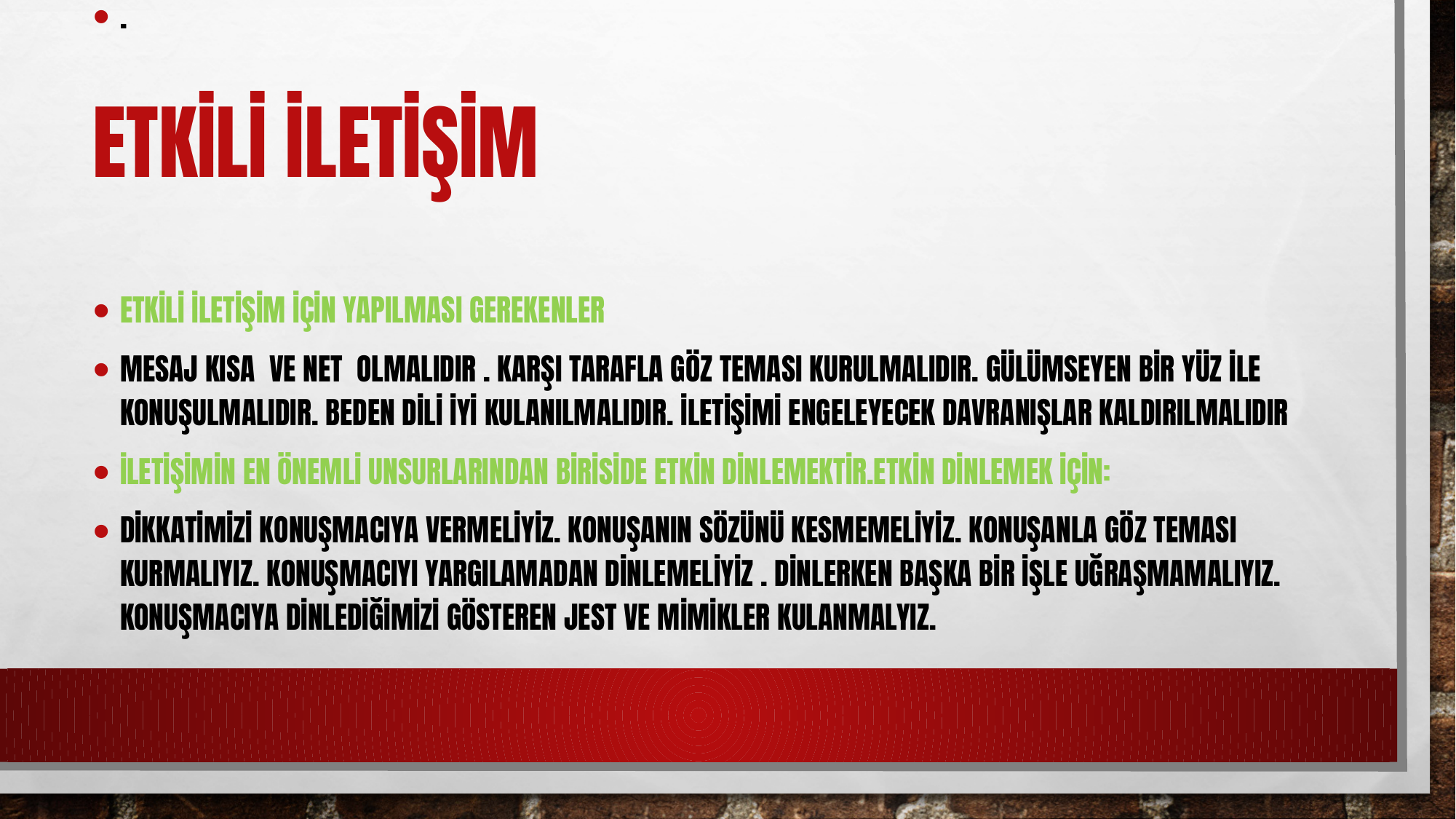

# ETKİLİ İLETİŞİM
.

ETKİLİ İLETİŞİM İÇİN YAPILMASI GEREKENLER
MESAJ KISA  VE NET  OLMALIDIR . KARŞI TARAFLA GÖZ TEMASI KURULMALIDIR. GÜLÜMSEYEN BİR YÜZ İLE KONUŞULMALIDIR. BEDEN DİLİ İYİ KULANILMALIDIR. İLETİŞİMİ ENGELEYECEK DAVRANIŞLAR KALDIRILMALIDIR
İLETİŞİMİN EN ÖNEMLİ UNSURLARINDAN BİRİSİDE ETKİN DİNLEMEKTİR.ETKİN DİNLEMEK İÇİN:
DİKKATİMİZİ KONUŞMACIYA VERMELİYİZ. KONUŞANIN SÖZÜNÜ KESMEMELİYİZ. KONUŞANLA GÖZ TEMASI KURMALIYIZ. KONUŞMACIYI YARGILAMADAN DİNLEMELİYİZ . DİNLERKEN BAŞKA BİR İŞLE UĞRAŞMAMALIYIZ. KONUŞMACIYA DİNLEDİĞİMİZİ GÖSTEREN JEST VE MİMİKLER KULANMALYIZ.